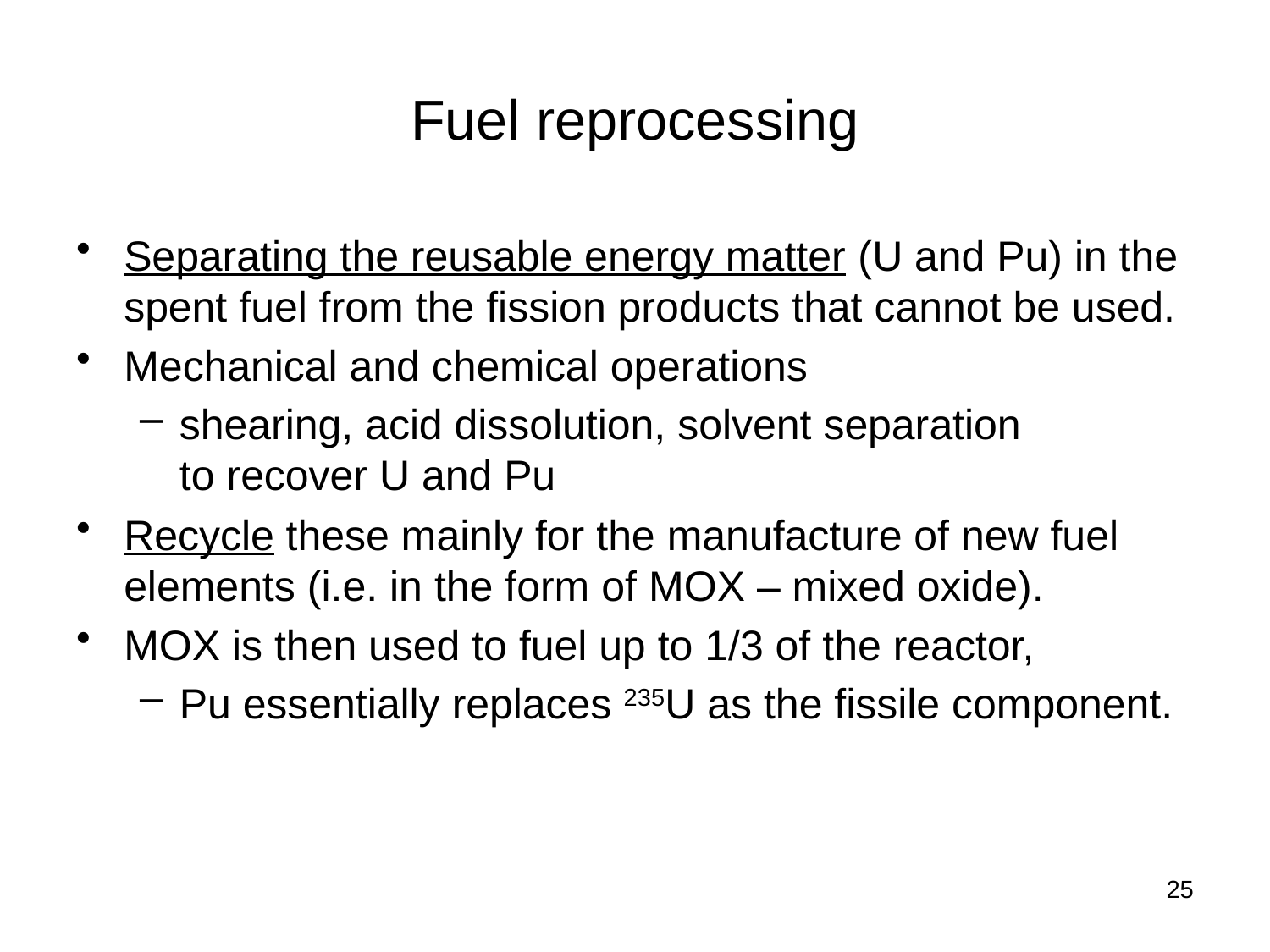

# Fuel reprocessing
Separating the reusable energy matter (U and Pu) in the spent fuel from the fission products that cannot be used.
Mechanical and chemical operations
shearing, acid dissolution, solvent separation
to recover U and Pu
Recycle these mainly for the manufacture of new fuel elements (i.e. in the form of MOX – mixed oxide).
MOX is then used to fuel up to 1/3 of the reactor,
Pu essentially replaces 235U as the fissile component.
25